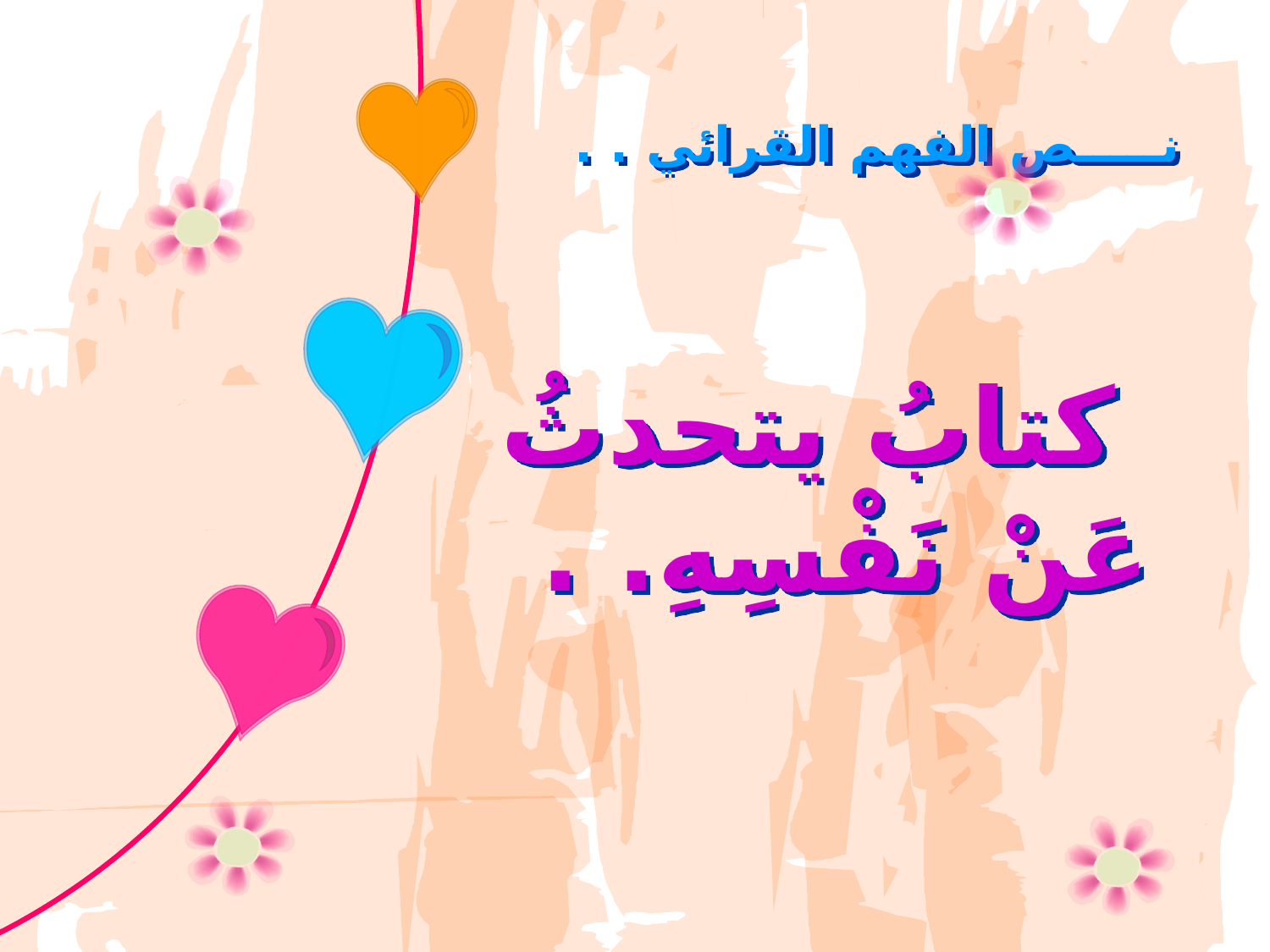

نـــــص الفهم القرائي . .

كتابُ يتحدثُ عَنْ نَفْسِهِ. .